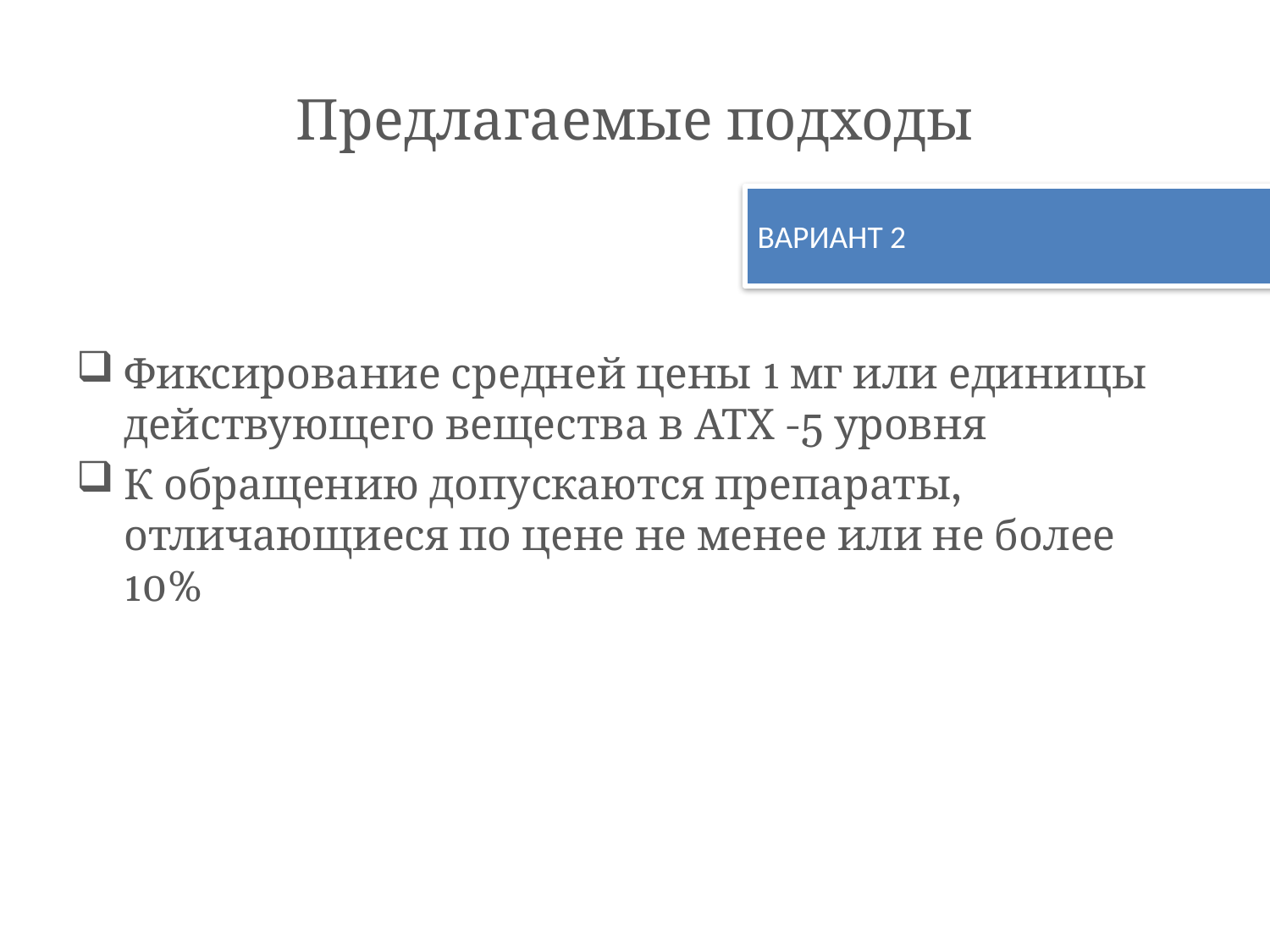

# Предлагаемые подходы
ВАРИАНТ 2

Фиксирование средней цены 1 мг или единицы действующего вещества в АТХ -5 уровня
К обращению допускаются препараты, отличающиеся по цене не менее или не более 10%